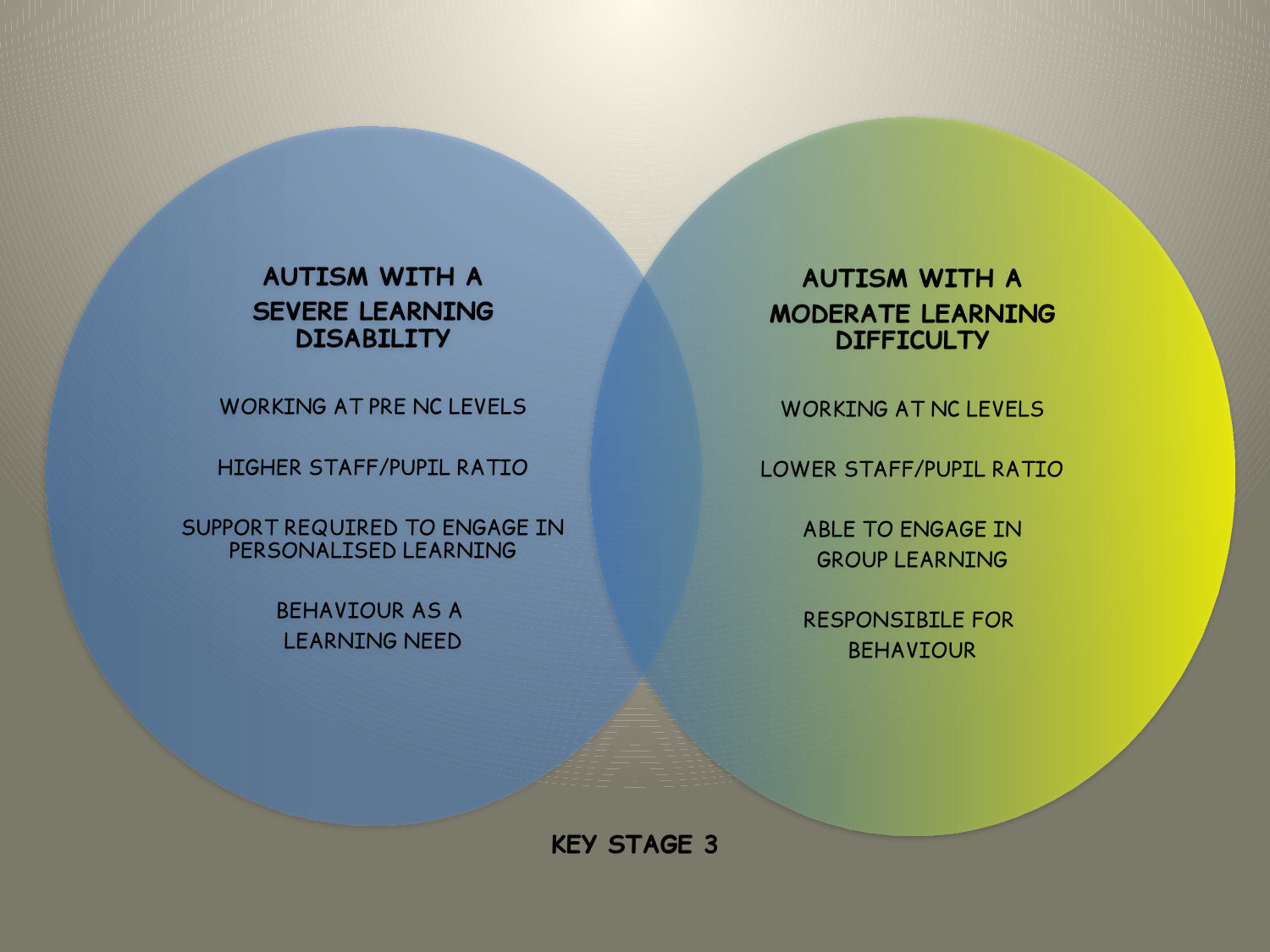

AUTISM WITH A
SEVERE LEARNING DISABILITY

WORKING AT PRE NC LEVELS

HIGHER STAFF/PUPIL RATIO

SUPPORT REQUIRED TO ENGAGE IN PERSONALISED LEARNING

BEHAVIOUR AS A
LEARNING NEED

AUTISM WITH A
MODERATE LEARNING DIFFICULTY

WORKING AT NC LEVELS

LOWER STAFF/PUPIL RATIO

ABLE TO ENGAGE IN
GROUP LEARNING

RESPONSIBILE FOR
BEHAVIOUR

KEY STAGE 3